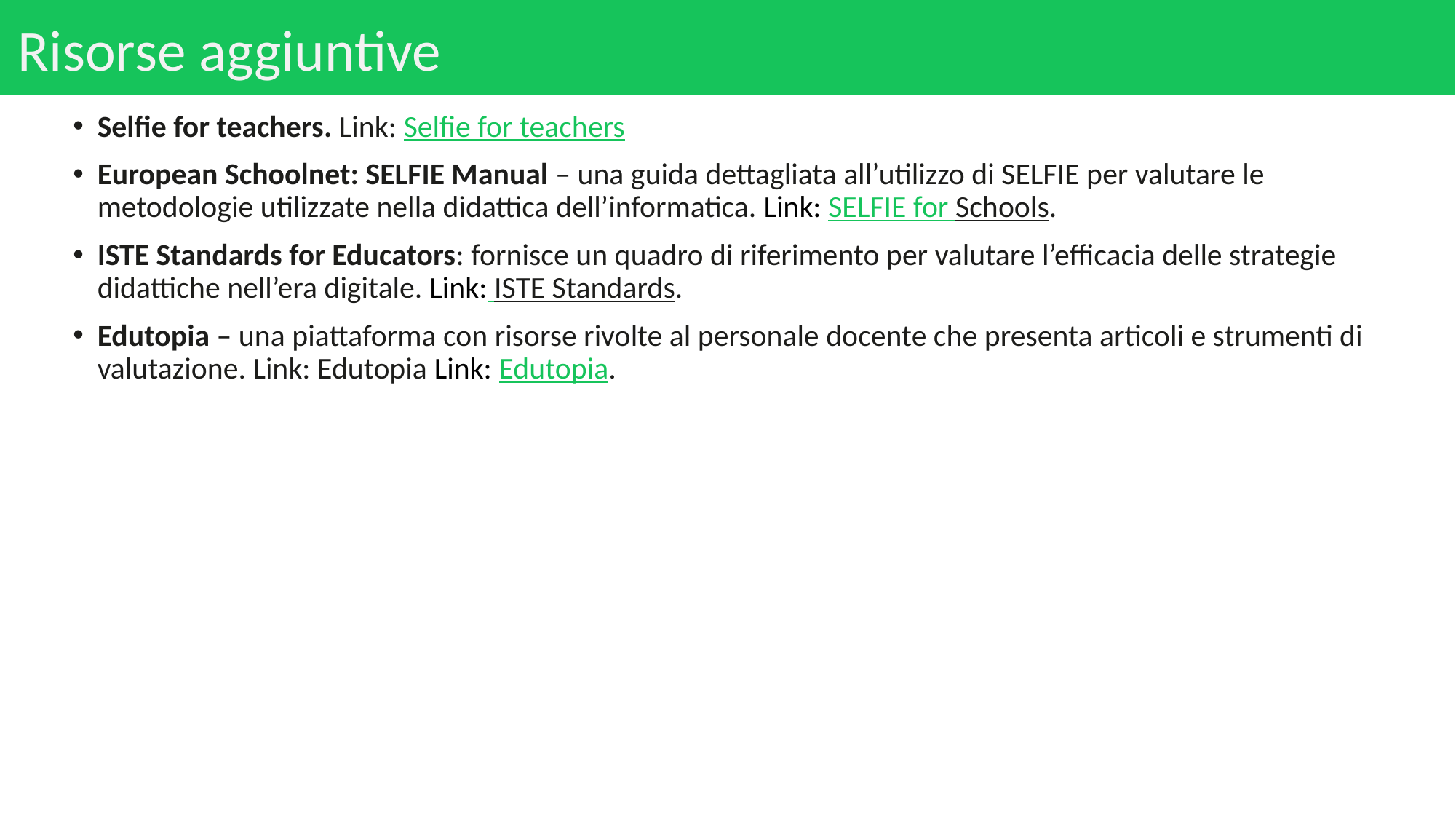

# Risorse aggiuntive
Selfie for teachers. Link: Selfie for teachers
European Schoolnet: SELFIE Manual – una guida dettagliata all’utilizzo di SELFIE per valutare le metodologie utilizzate nella didattica dell’informatica. Link: SELFIE for Schools.
ISTE Standards for Educators: fornisce un quadro di riferimento per valutare l’efficacia delle strategie didattiche nell’era digitale. Link: ISTE Standards.
Edutopia – una piattaforma con risorse rivolte al personale docente che presenta articoli e strumenti di valutazione. Link: Edutopia Link: Edutopia.